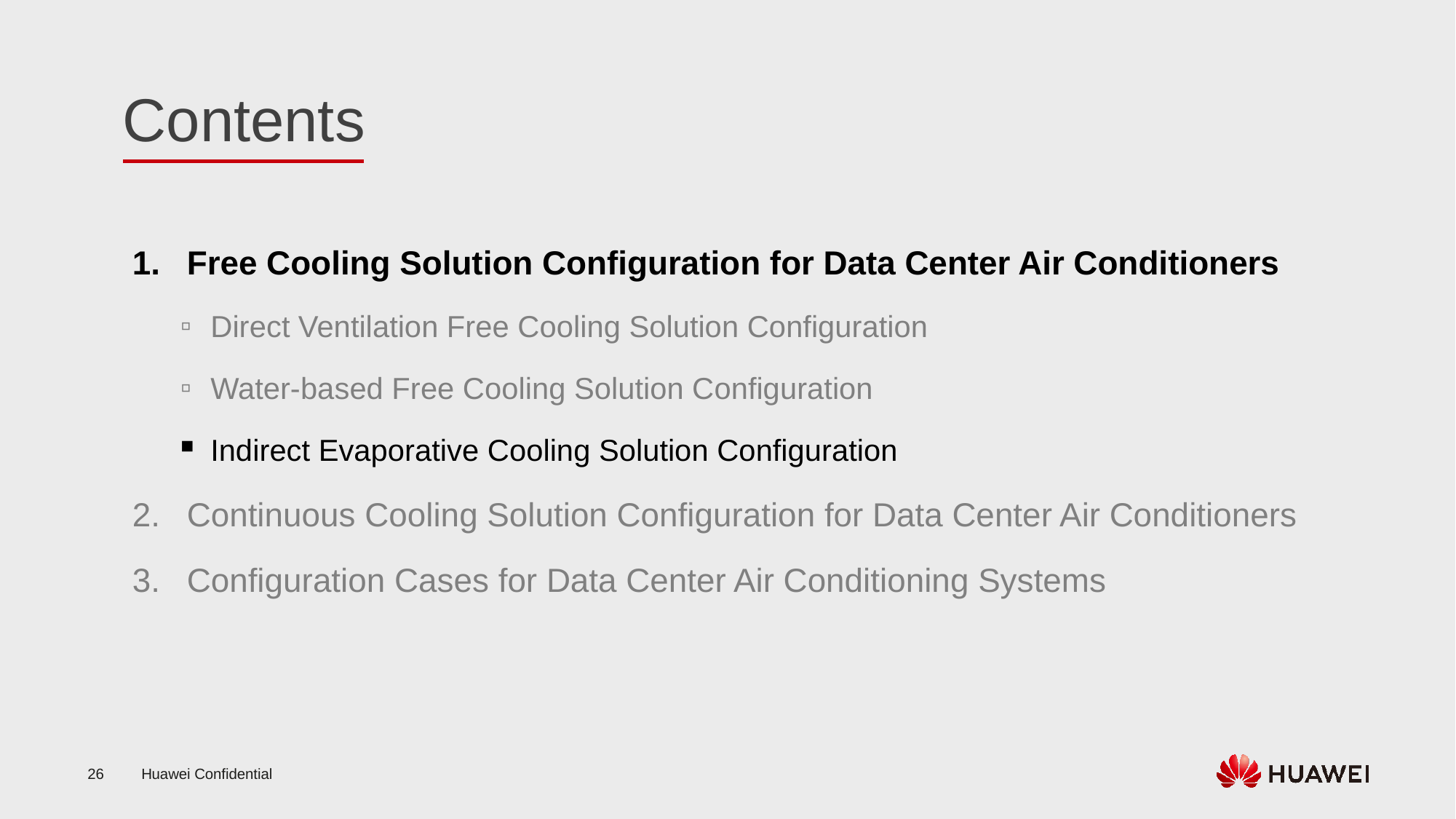

Free Cooling Solution Configuration for Data Center Air Conditioners
Direct Ventilation Free Cooling Solution Configuration
Water-based Free Cooling Solution Configuration
Indirect Evaporative Cooling Solution Configuration
Continuous Cooling Solution Configuration for Data Center Air Conditioners
Configuration Cases for Data Center Air Conditioning Systems